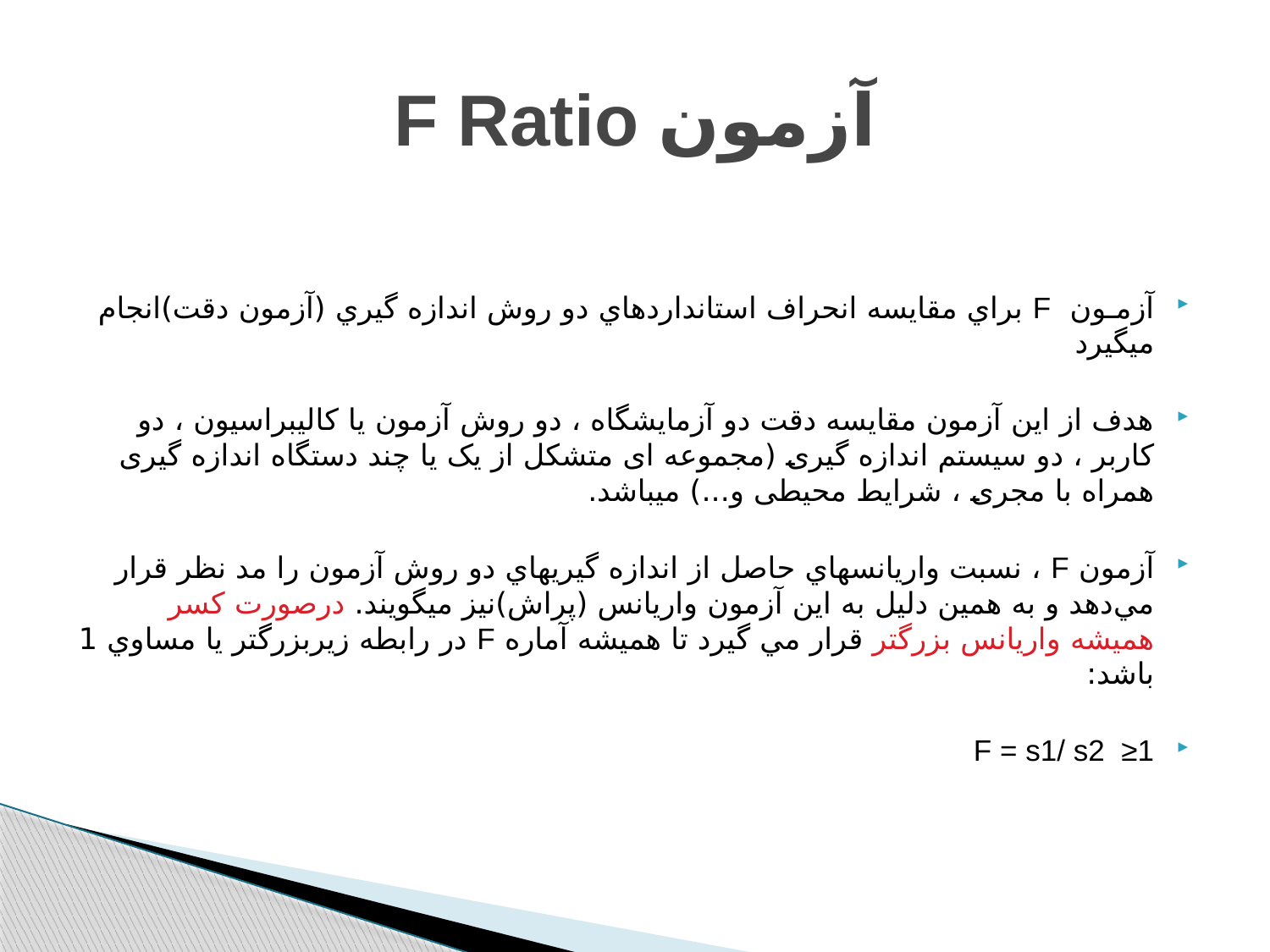

# آزمون F Ratio

آزمـون  F براي مقايسه انحراف استانداردهاي دو روش اندازه گيري (آزمون دقت)انجام میگیرد

هدف از این آزمون مقایسه دقت دو آزمایشگاه ، دو روش آزمون یا کالیبراسیون ، دو کاربر ، دو سیستم اندازه گیری (مجموعه ای متشکل از یک یا چند دستگاه اندازه گیری همراه با مجری ، شرایط محیطی و...) میباشد.

آزمون F ، نسبت واريانسهاي حاصل از اندازه گيريهاي دو روش آزمون را مد نظر قرار مي‌دهد و به همین دلیل به این آزمون واریانس (پراش)نیز میگویند. درصورت کسر هميشه واريانس بزرگتر قرار مي گيرد تا هميشه آماره F در رابطه زيربزرگتر يا مساوي 1 باشد:

F = s1/ s2  ≥1